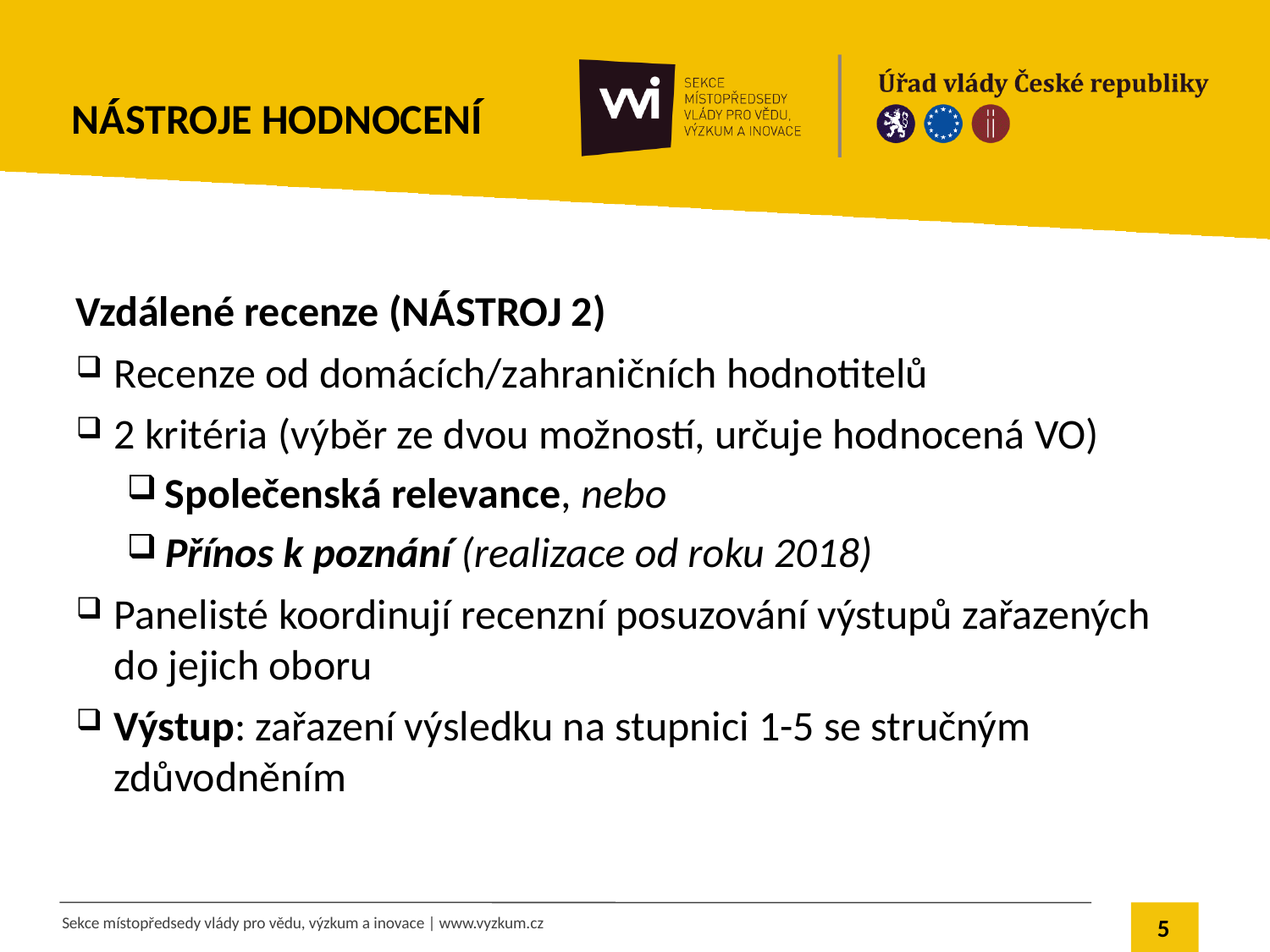

# Nástroje hodnocení
Vzdálené recenze (NÁSTROJ 2)
Recenze od domácích/zahraničních hodnotitelů
2 kritéria (výběr ze dvou možností, určuje hodnocená VO)
Společenská relevance, nebo
Přínos k poznání (realizace od roku 2018)
Panelisté koordinují recenzní posuzování výstupů zařazených do jejich oboru
Výstup: zařazení výsledku na stupnici 1-5 se stručným zdůvodněním

5